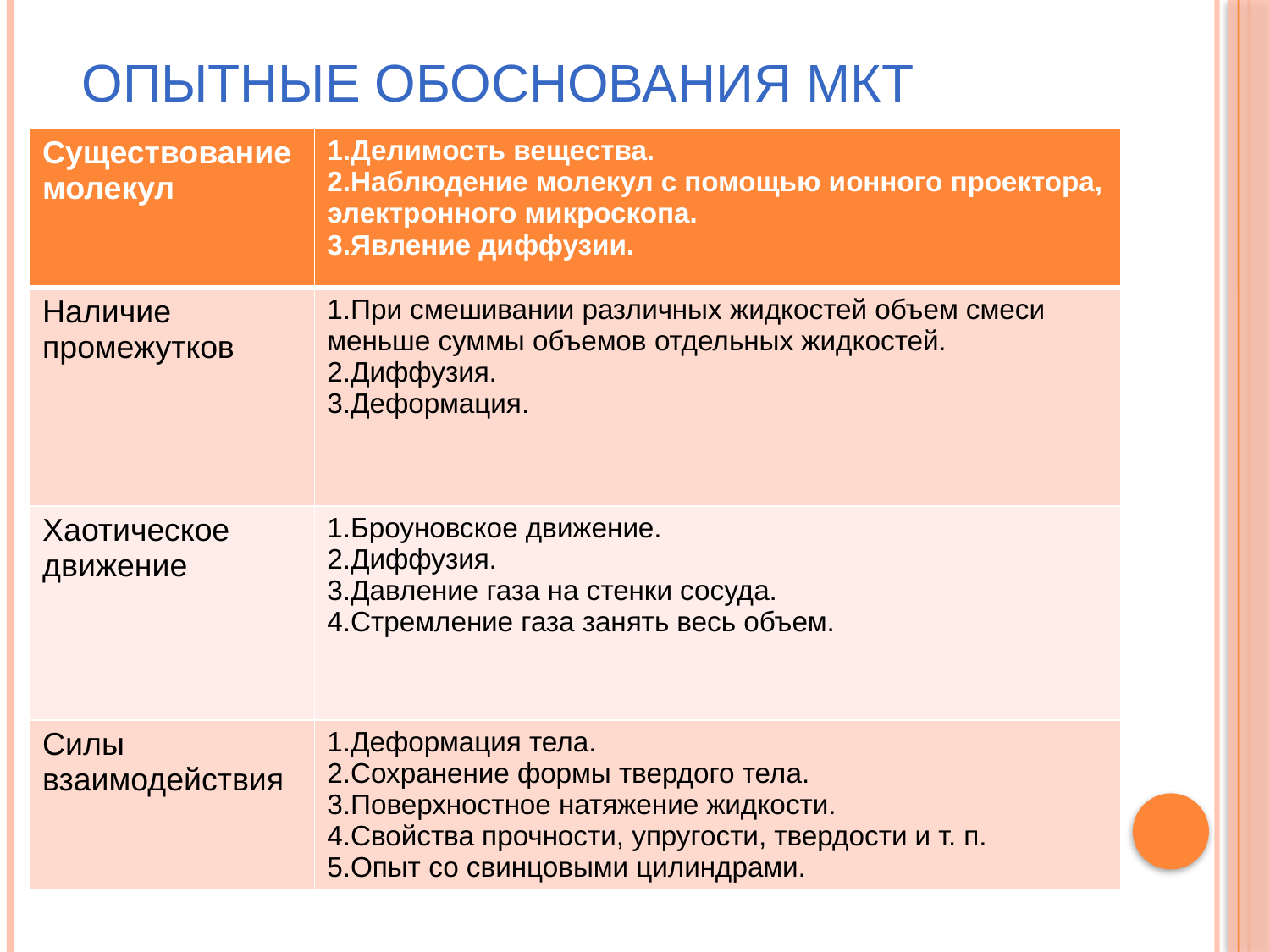

# Опытные обоснования МКТ
| Существование молекул | 1.Делимость вещества. 2.Наблюдение молекул с помощью ионного проектора, электронного микроскопа. 3.Явление диффузии. |
| --- | --- |
| Наличие промежутков | 1.При смешивании различных жидкостей объем смеси меньше суммы объемов отдельных жидкостей. 2.Диффузия. 3.Деформация. |
| Хаотическое движение | 1.Броуновское движение. 2.Диффузия. 3.Давление газа на стенки сосуда. 4.Стремление газа занять весь объем. |
| Силы взаимодействия | 1.Деформация тела. 2.Сохранение формы твердого тела. 3.Поверхностное натяжение жидкости. 4.Свойства прочности, упругости, твердости и т. п. 5.Опыт со свинцовыми цилиндрами. |